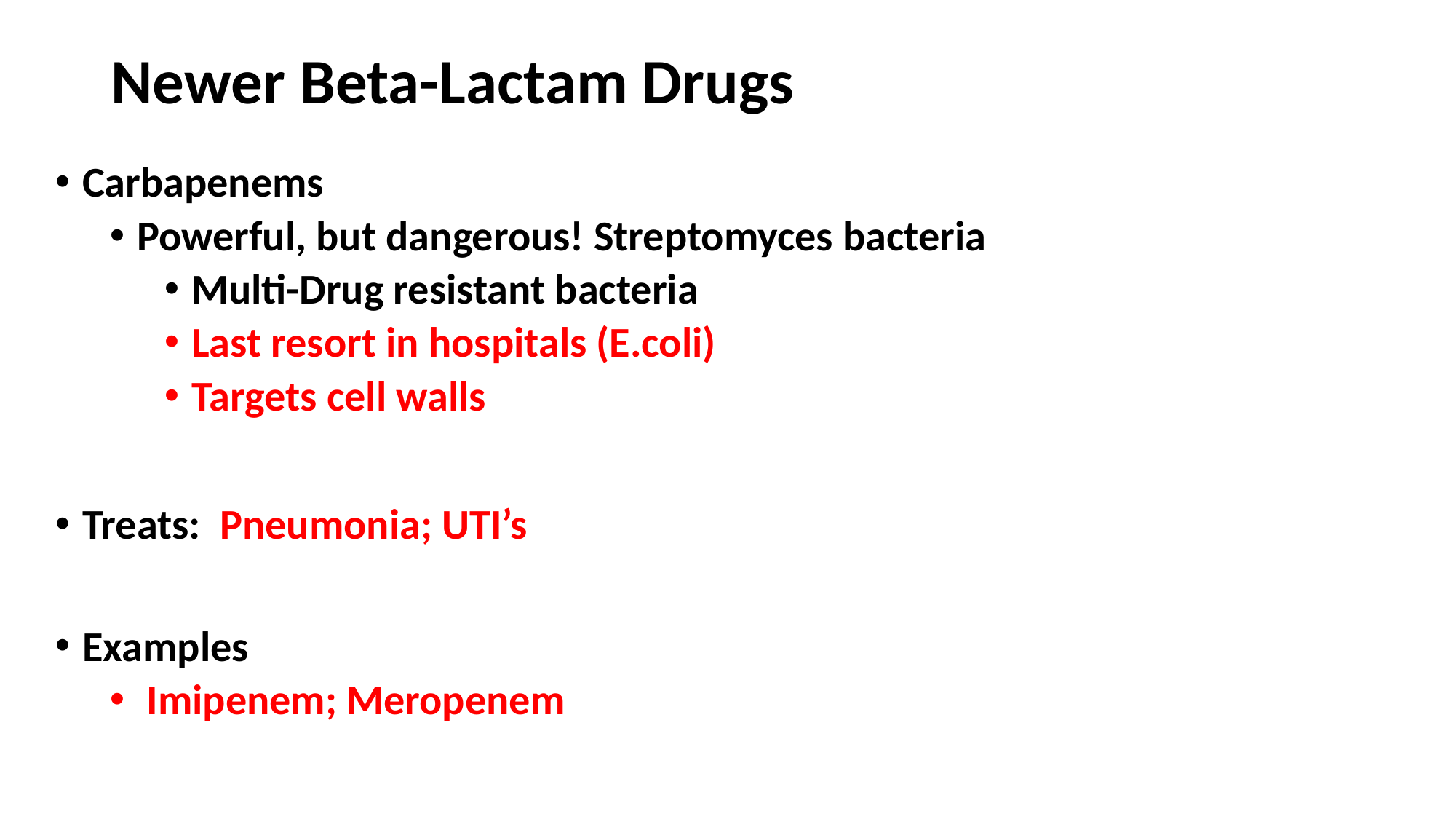

# Newer Beta-Lactam Drugs
Carbapenems
Powerful, but dangerous! Streptomyces bacteria
Multi-Drug resistant bacteria
Last resort in hospitals (E.coli)
Targets cell walls

Treats:  Pneumonia; UTI’s

Examples
 Imipenem; Meropenem